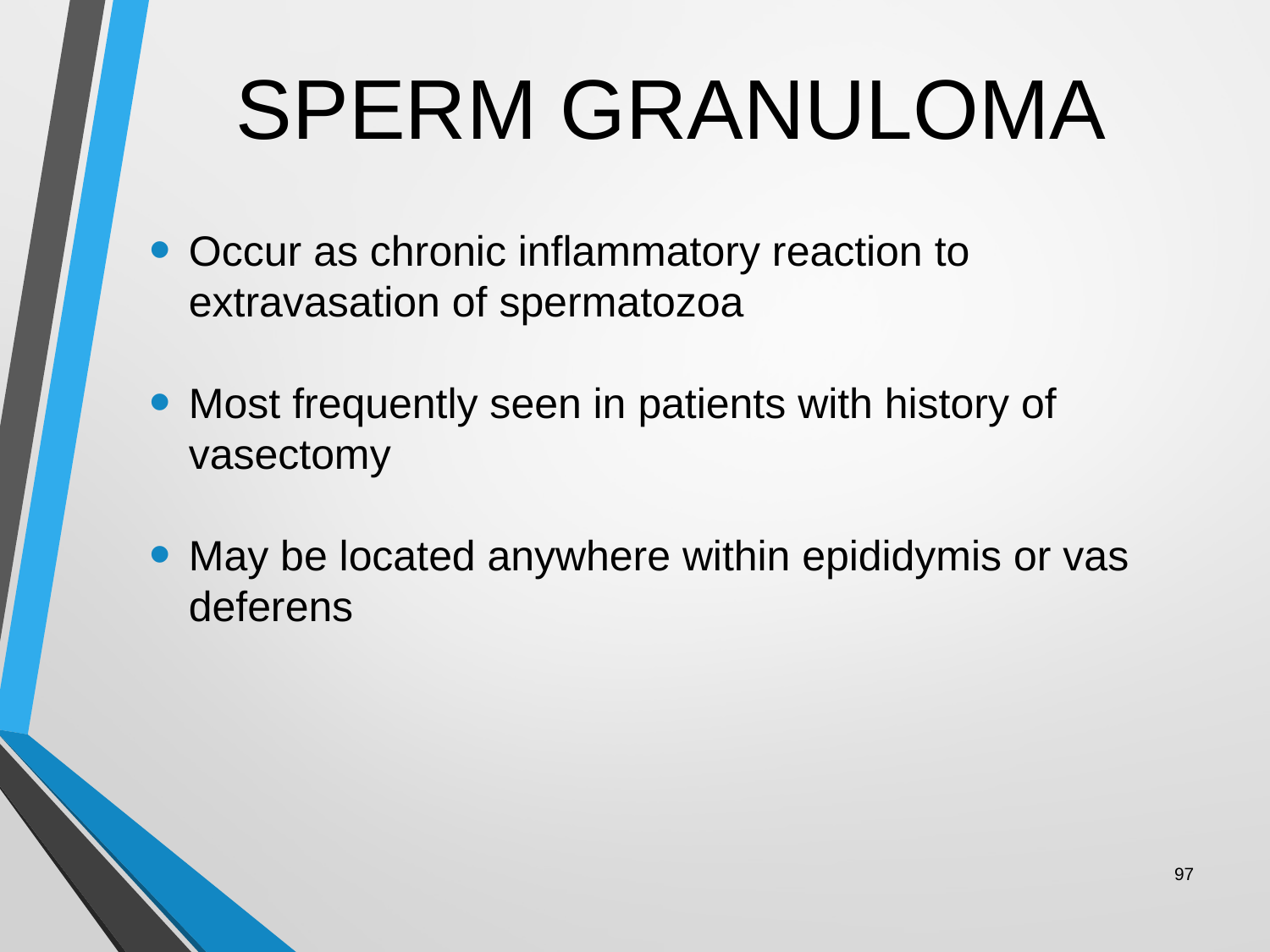

# SPERM GRANULOMA
Occur as chronic inflammatory reaction to extravasation of spermatozoa

Most frequently seen in patients with history of vasectomy

May be located anywhere within epididymis or vas deferens
97